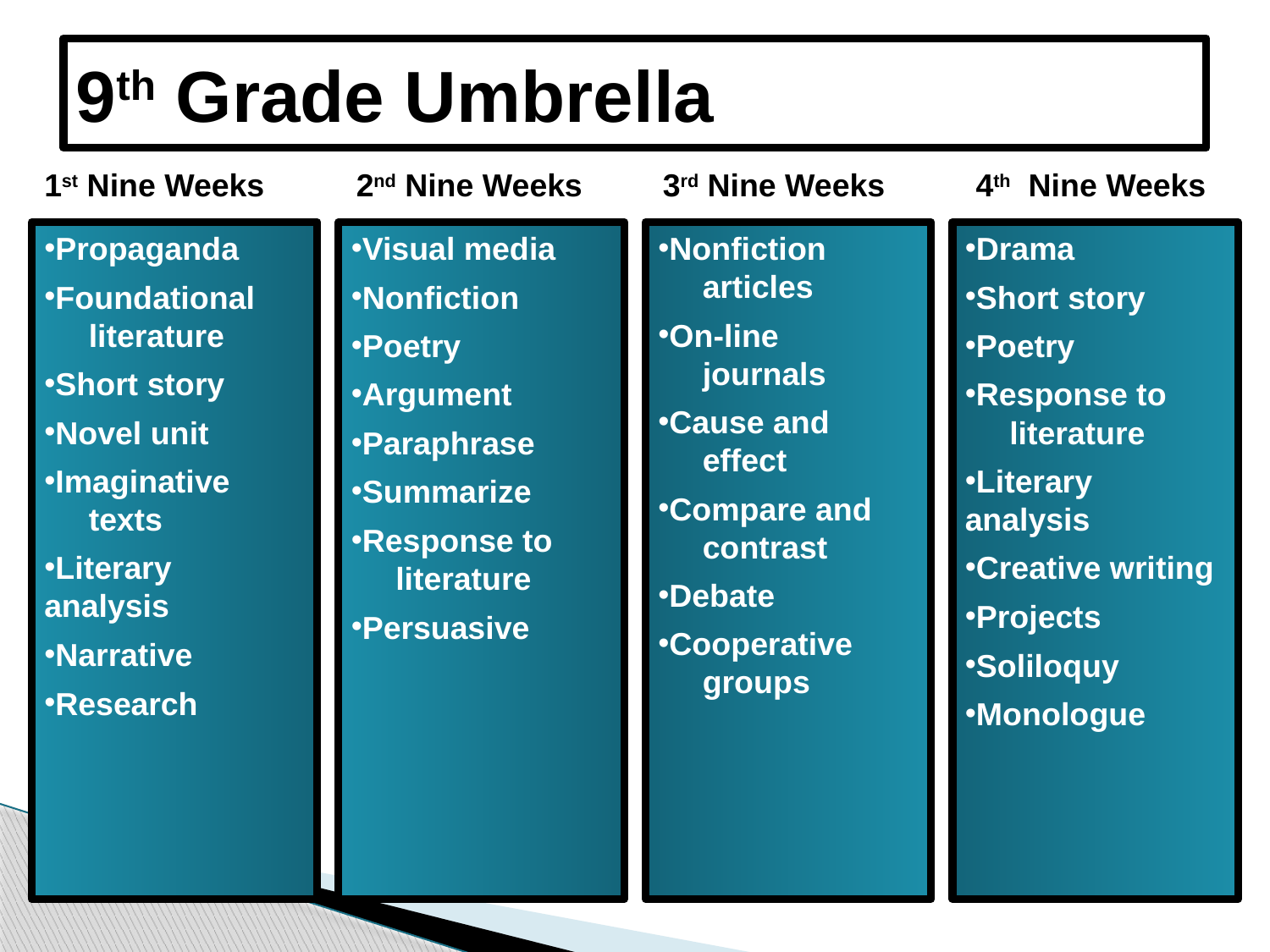

# 9th Grade Umbrella

1st Nine Weeks
2nd Nine Weeks
3rd Nine Weeks
4th  Nine Weeks
Propaganda
Foundational
     literature
Short story
Novel unit
Imaginative
     texts
Literary analysis
Narrative
Research

Visual media
Nonfiction
Poetry
Argument
Paraphrase
Summarize
Response to
     literature
Persuasive

Nonfiction
     articles
On-line
     journals
Cause and
     effect
Compare and
     contrast
Debate
Cooperative
     groups

Drama
Short story
Poetry
Response to
     literature
Literary analysis
Creative writing
Projects
Soliloquy
Monologue